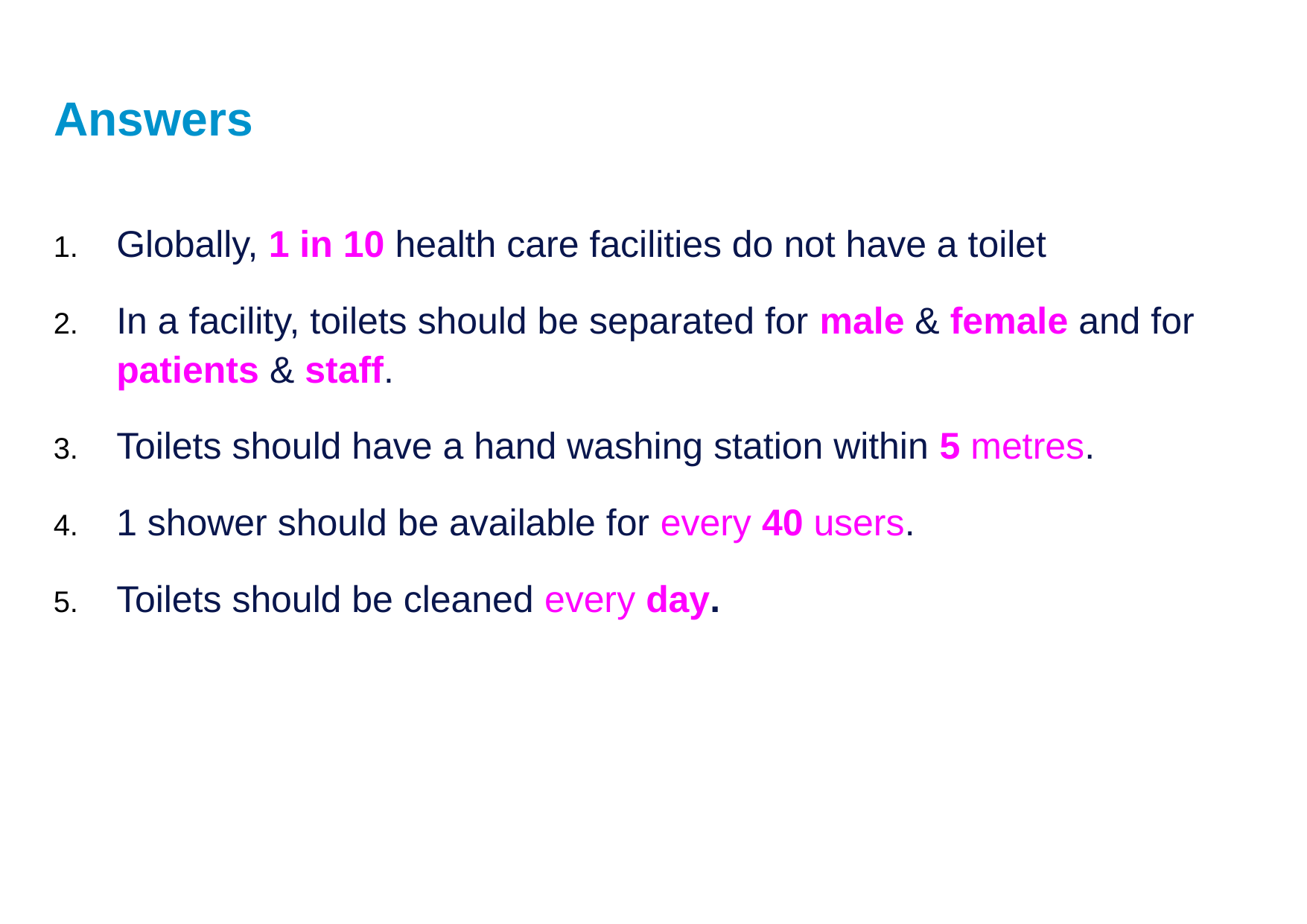

# Answers
Globally, 1 in 10 health care facilities do not have a toilet
In a facility, toilets should be separated for male & female and for patients & staff.
Toilets should have a hand washing station within 5 metres.
1 shower should be available for every 40 users.
Toilets should be cleaned every day.